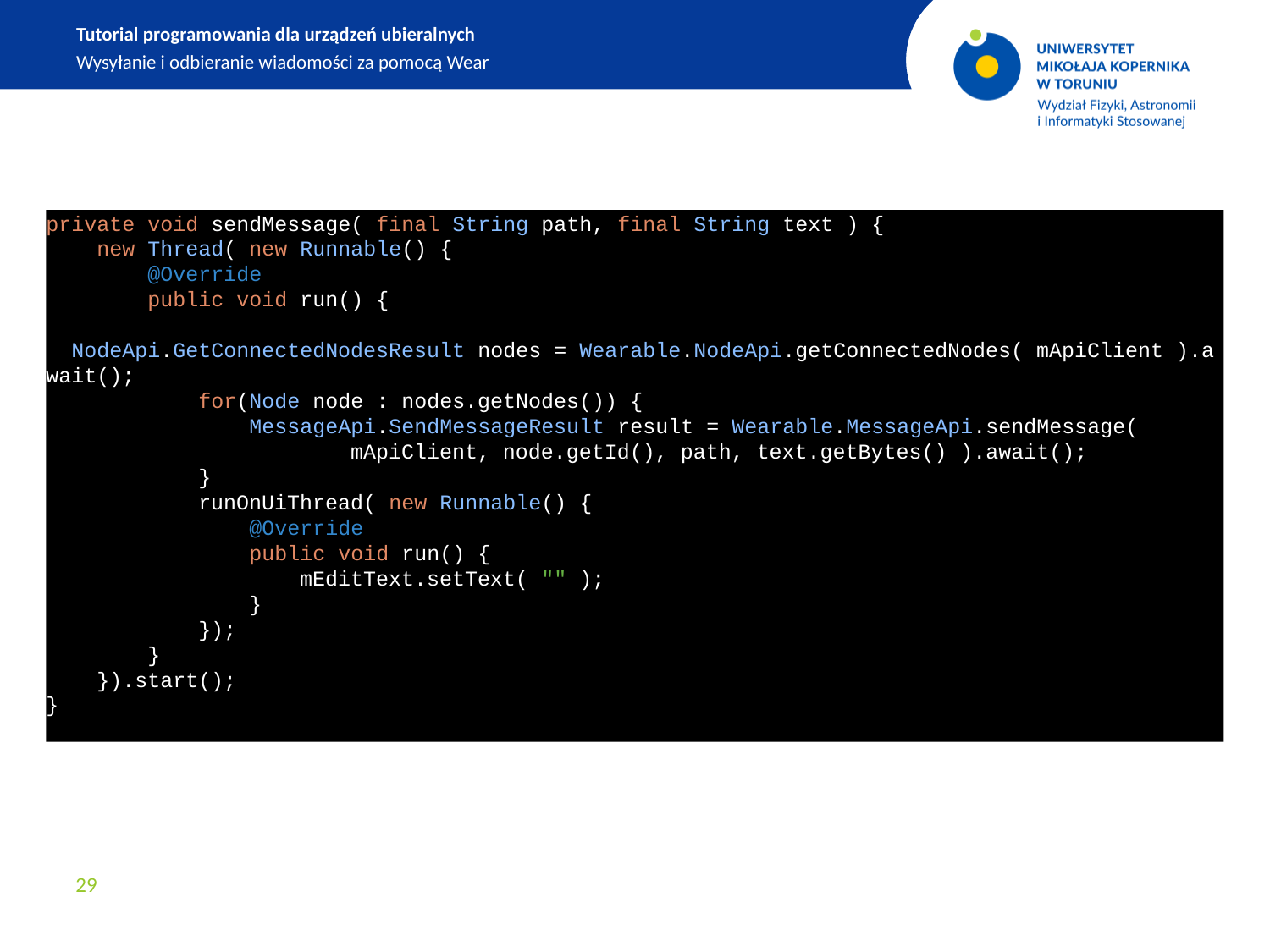

Tutorial programowania dla urządzeń ubieralnych

Wysyłanie i odbieranie wiadomości za pomocą Wear
private void sendMessage( final String path, final String text ) {
    new Thread( new Runnable() {
        @Override
        public void run() {
            NodeApi.GetConnectedNodesResult nodes = Wearable.NodeApi.getConnectedNodes( mApiClient ).await();
            for(Node node : nodes.getNodes()) {
                MessageApi.SendMessageResult result = Wearable.MessageApi.sendMessage(
                        mApiClient, node.getId(), path, text.getBytes() ).await();
            }
            runOnUiThread( new Runnable() {
                @Override
                public void run() {
                    mEditText.setText( "" );
                }
            });
        }
    }).start();
}